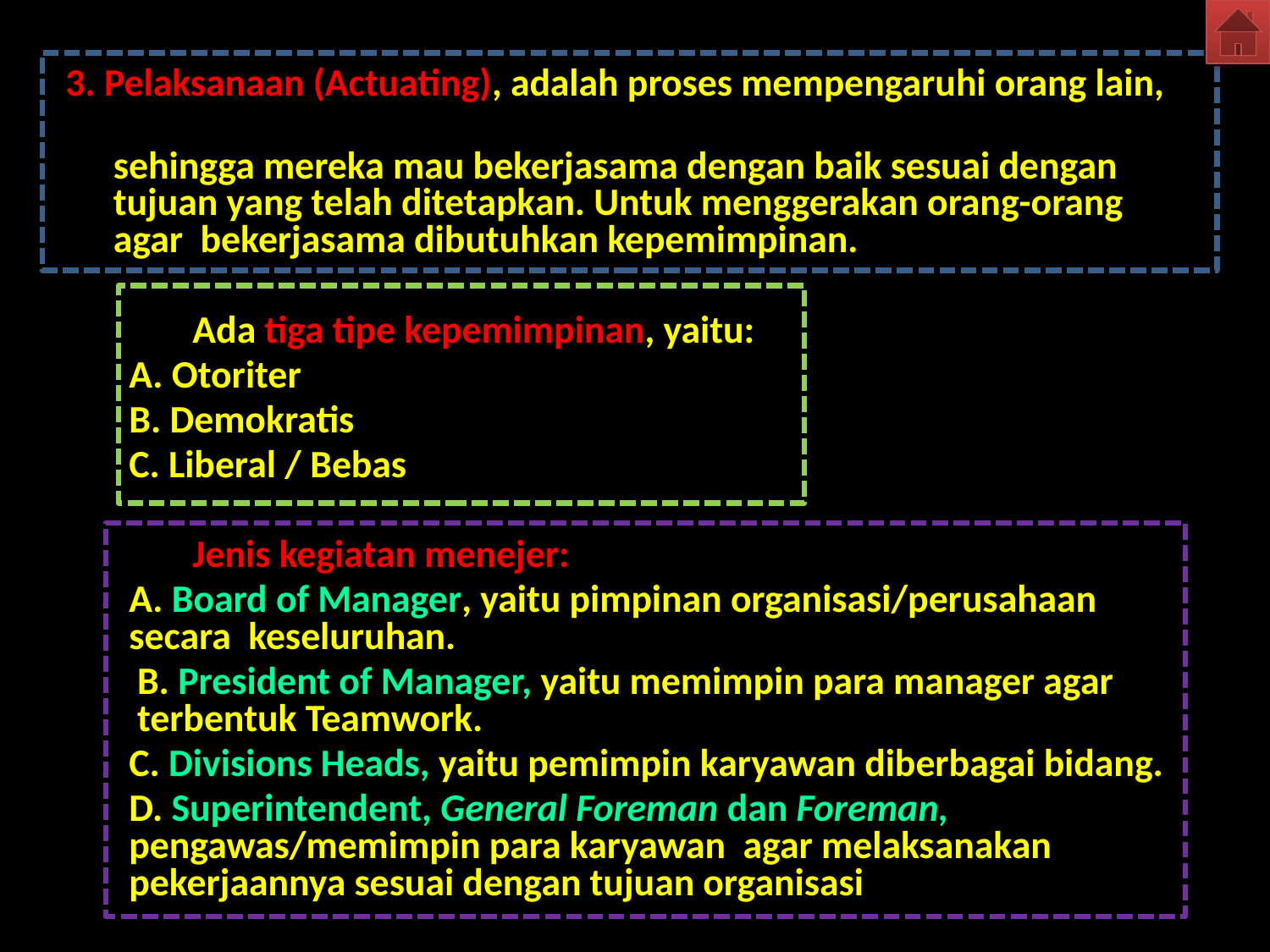

3. Pelaksanaan (Actuating), adalah proses mempengaruhi orang lain,
sehingga mereka mau bekerjasama dengan baik sesuai dengan tujuan yang telah ditetapkan. Untuk menggerakan orang-orang agar  bekerjasama dibutuhkan kepemimpinan.

	Ada tiga tipe kepemimpinan, yaitu:
A. Otoriter
B. Demokratis
C. Liberal / Bebas

Jenis kegiatan menejer:
A. Board of Manager, yaitu pimpinan organisasi/perusahaan secara  keseluruhan.
B. President of Manager, yaitu memimpin para manager agar terbentuk Teamwork.
C. Divisions Heads, yaitu pemimpin karyawan diberbagai bidang.
D. Superintendent, General Foreman dan Foreman, pengawas/memimpin para karyawan  agar melaksanakan pekerjaannya sesuai dengan tujuan organisasi